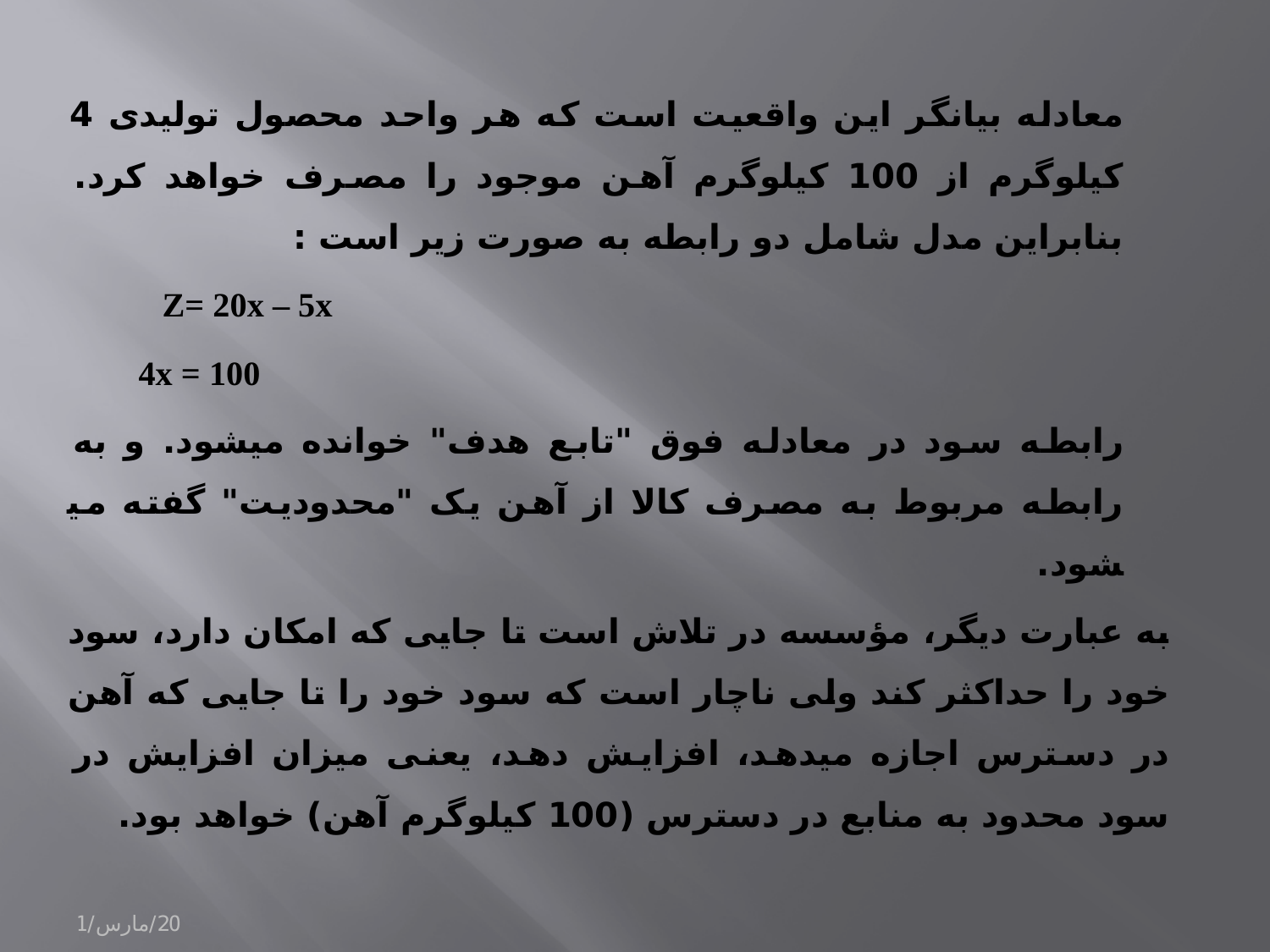

معادله بیانگر این واقعیت است که هر واحد محصول تولیدی 4 کیلوگرم از 100 کیلوگرم آهن موجود را مصرف خواهد کرد. بنابراین مدل شامل دو رابطه به صورت زیر است :
                  Z= 20x – 5x
                4x = 100
رابطه سود در معادله فوق "تابع هدف" خوانده می­شود. و به رابطه مربوط به مصرف کالا از آهن یک "محدودیت" گفته می­شود.
به عبارت دیگر، مؤسسه در تلاش است تا جایی که امکان دارد، سود خود را حداکثر کند ولی ناچار است که سود خود را تا جایی که آهن در دسترس اجازه می­دهد، افزایش دهد، یعنی میزان افزایش در سود محدود به منابع در دسترس (100 کیلوگرم آهن) خواهد بود.
20/مارس/1